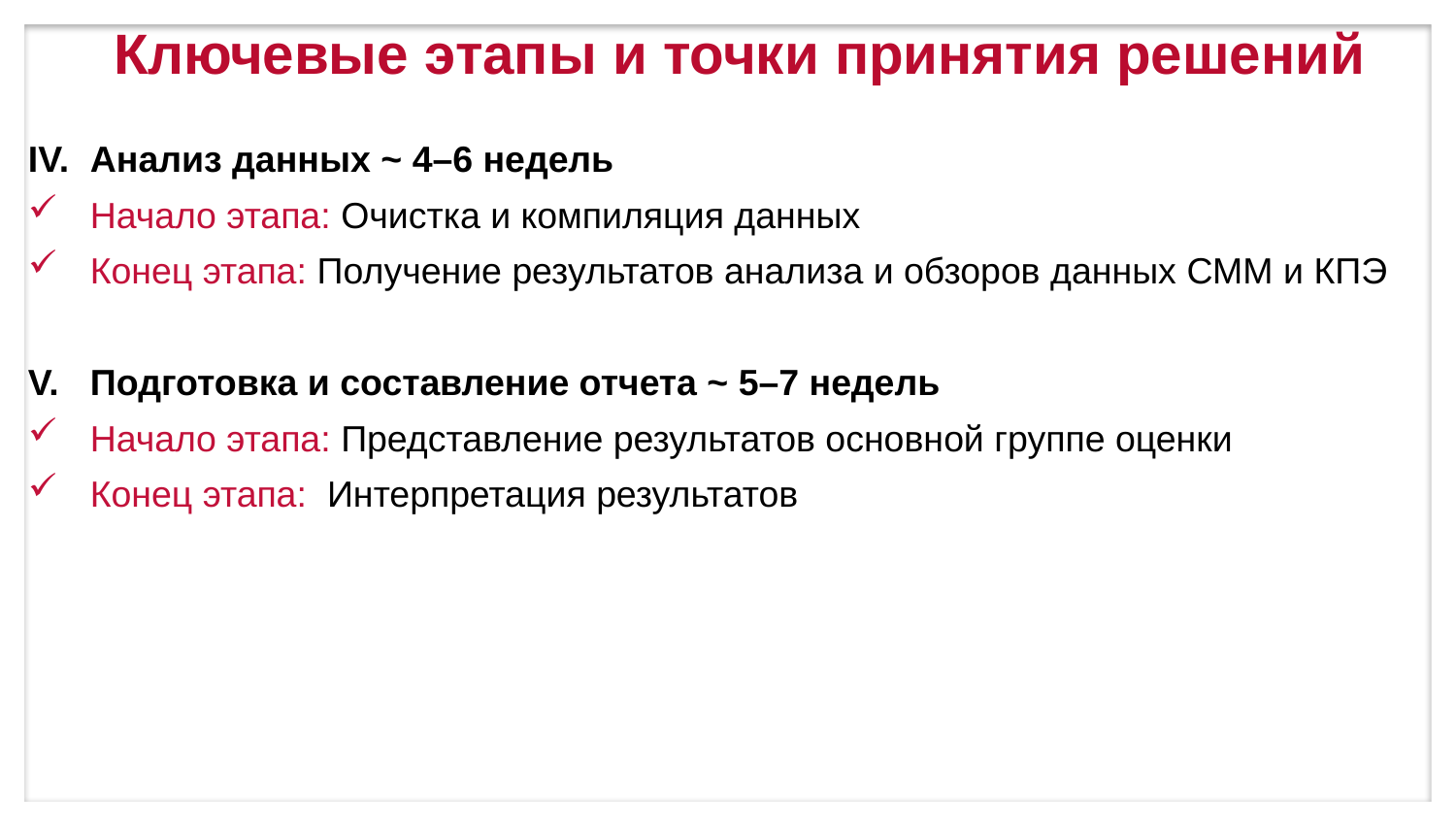

Ключевые этапы и точки принятия решений
Анализ данных ~ 4–6 недель
Начало этапа: Очистка и компиляция данных
Конец этапа: Получение результатов анализа и обзоров данных СММ и КПЭ

Подготовка и составление отчета ~ 5–7 недель
Начало этапа: Представление результатов основной группе оценки
Конец этапа:  Интерпретация результатов